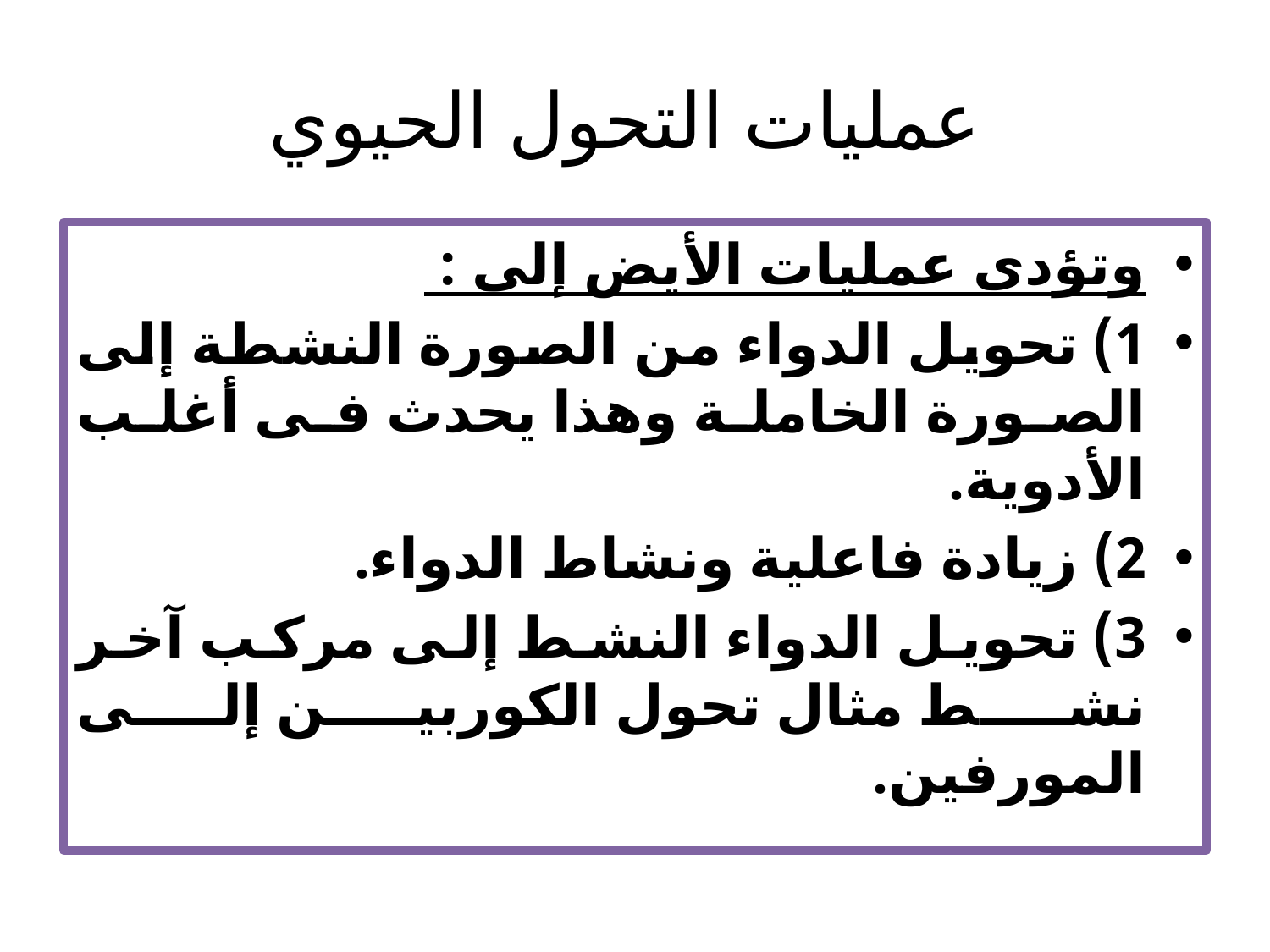

# عمليات التحول الحيوي
وتؤدى عمليات الأيض إلى :
1) تحويل الدواء من الصورة النشطة إلى الصورة الخاملة وهذا يحدث فى أغلب الأدوية.
2) زيادة فاعلية ونشاط الدواء.
3) تحويل الدواء النشط إلى مركب آخر نشط مثال تحول الكوربين إلى المورفين.